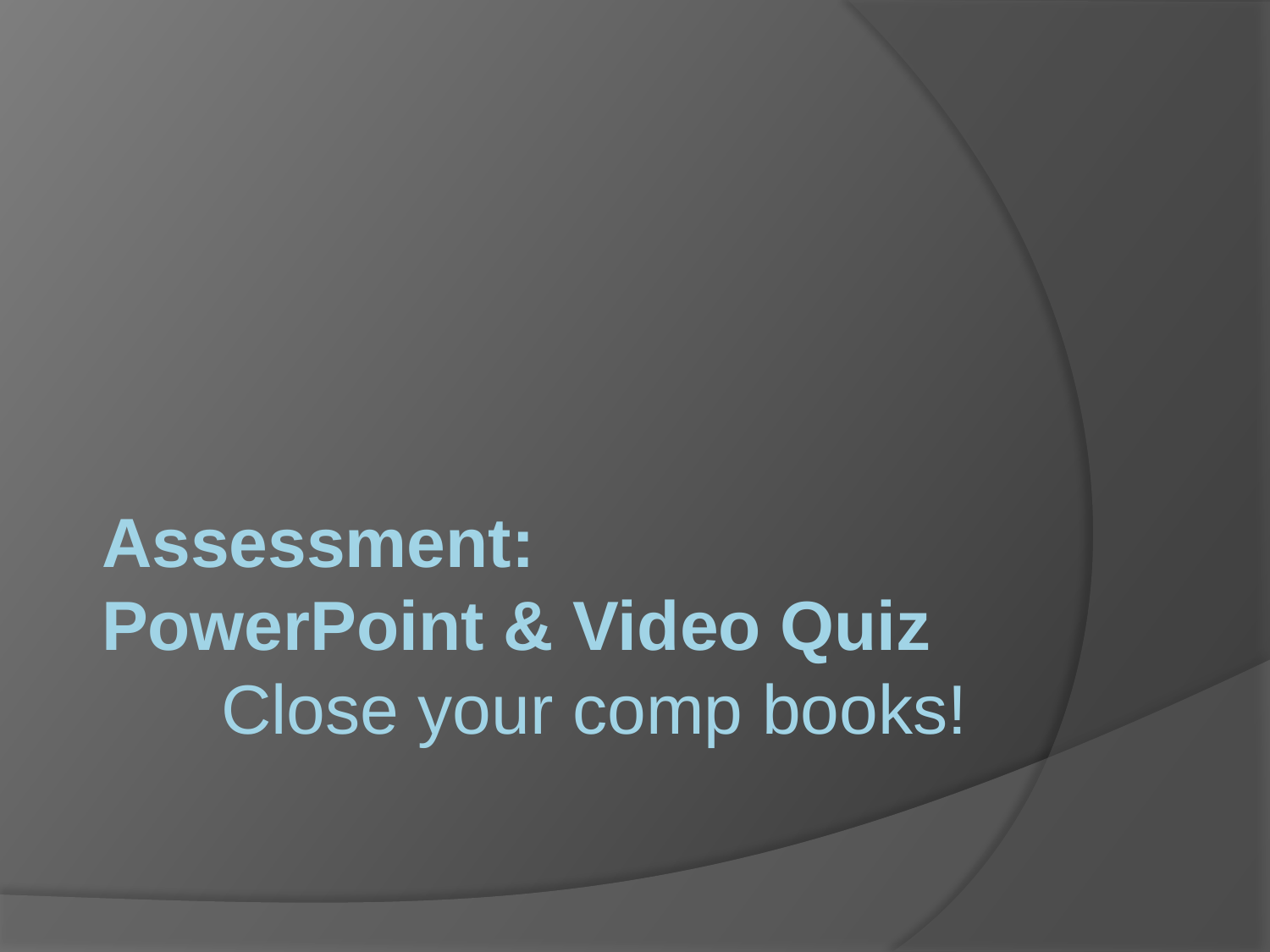

# Assessment: PowerPoint & Video Quiz Close your comp books!